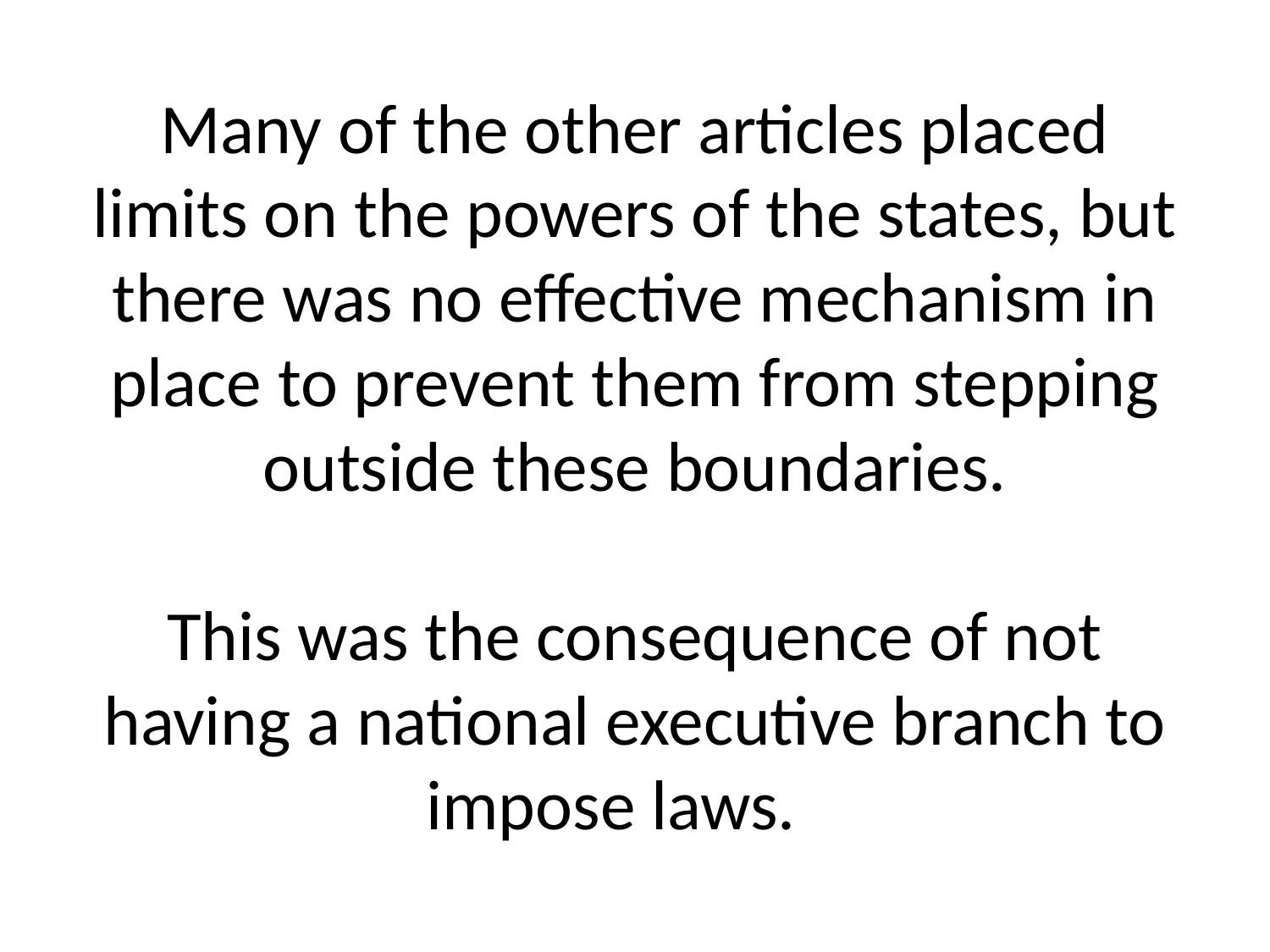

# Many of the other articles placed limits on the powers of the states, but there was no effective mechanism in place to prevent them from stepping outside these boundaries. This was the consequence of not having a national executive branch to impose laws.